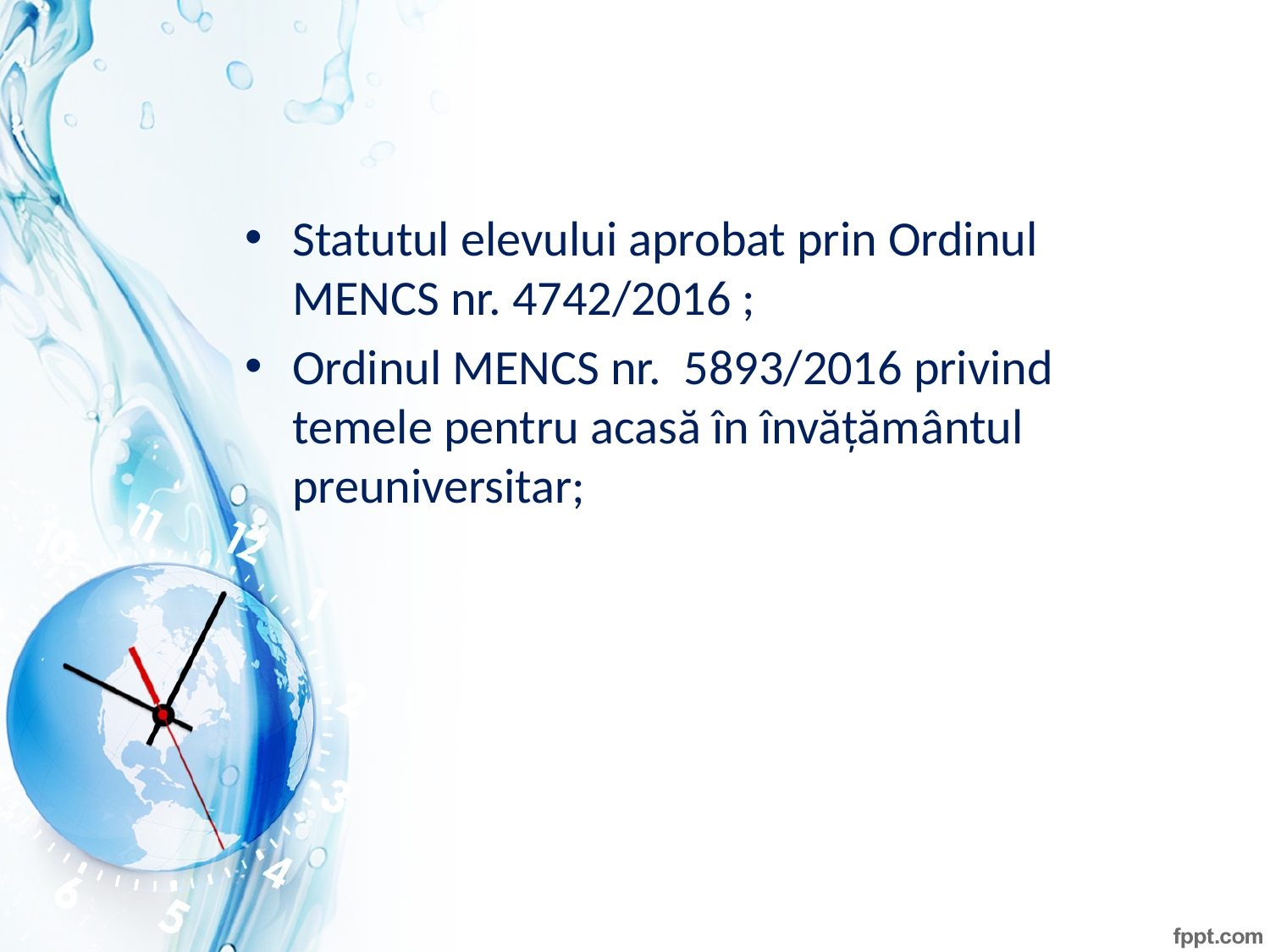

#
Statutul elevului aprobat prin Ordinul MENCS nr. 4742/2016 ;
Ordinul MENCS nr.  5893/2016 privind temele pentru acasă în învățământul preuniversitar;